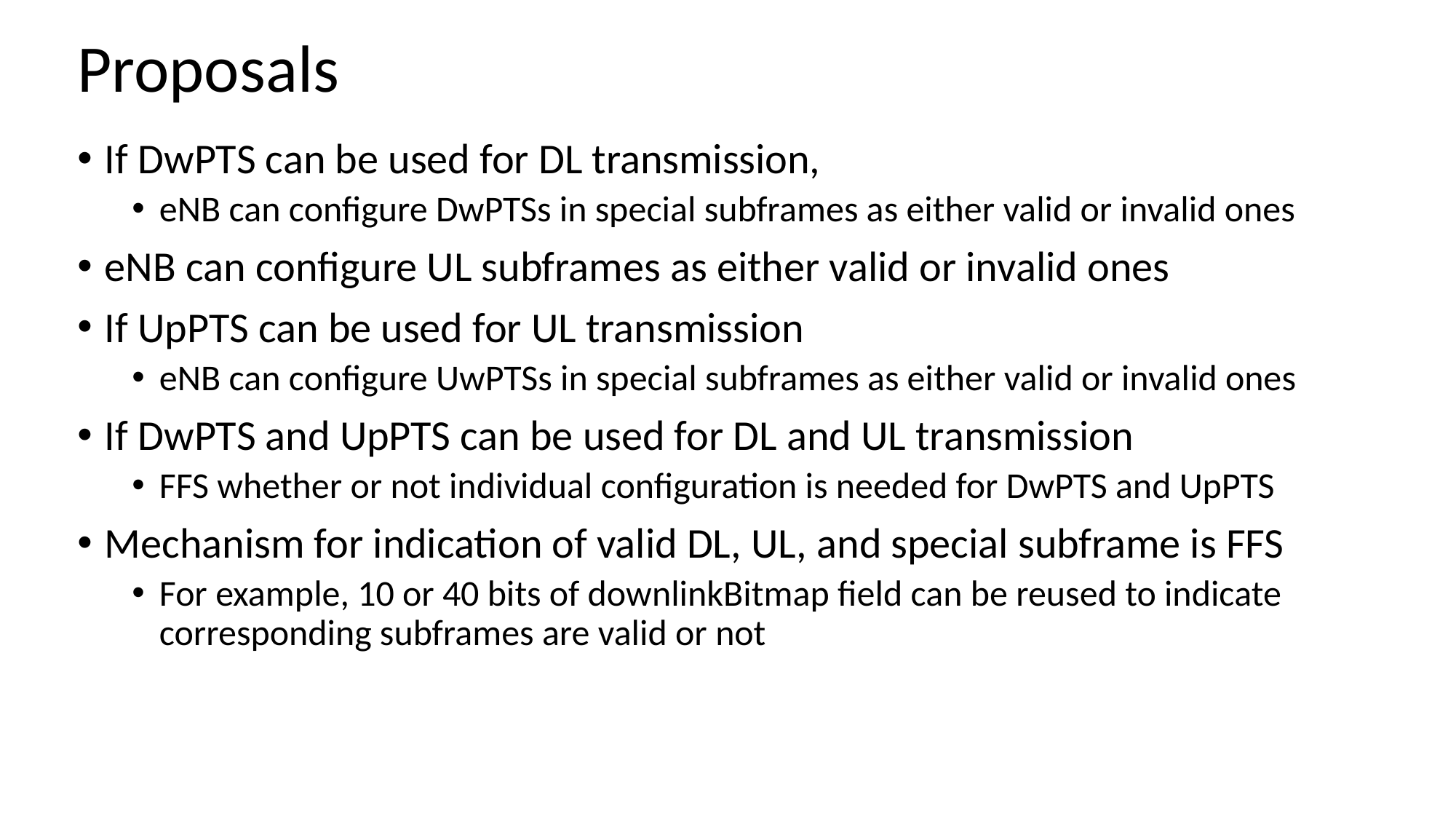

# Proposals
If DwPTS can be used for DL transmission,
eNB can configure DwPTSs in special subframes as either valid or invalid ones
eNB can configure UL subframes as either valid or invalid ones
If UpPTS can be used for UL transmission
eNB can configure UwPTSs in special subframes as either valid or invalid ones
If DwPTS and UpPTS can be used for DL and UL transmission
FFS whether or not individual configuration is needed for DwPTS and UpPTS
Mechanism for indication of valid DL, UL, and special subframe is FFS
For example, 10 or 40 bits of downlinkBitmap field can be reused to indicate corresponding subframes are valid or not